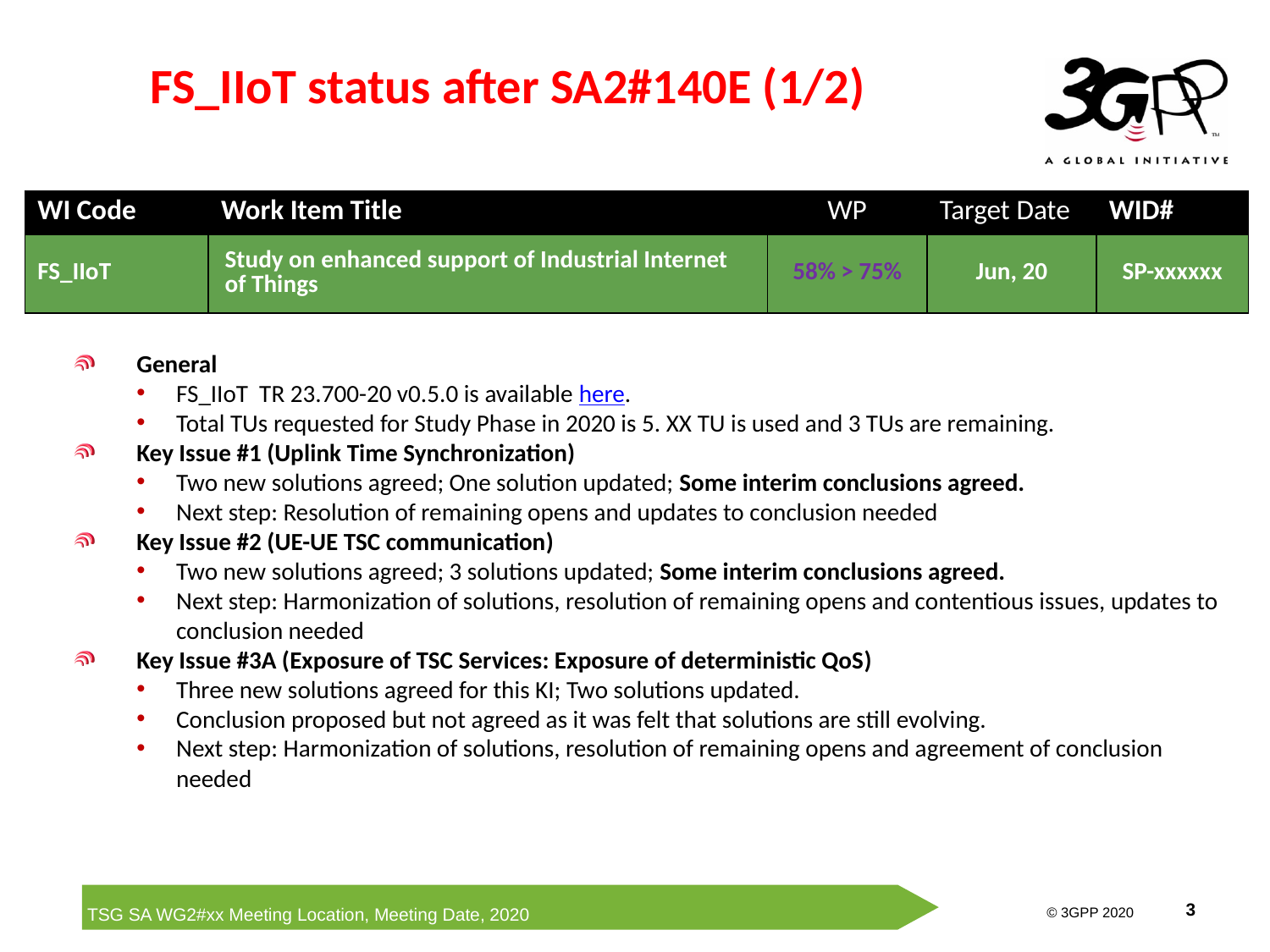

# FS_IIoT status after SA2#140E (1/2)
| WI Code | Work Item Title | WP | Target Date | WID# |
| --- | --- | --- | --- | --- |
| FS\_IIoT | Study on enhanced support of Industrial Internet of Things | 58% > 75% | Jun, 20 | SP-xxxxxx |
General
FS_IIoT  TR 23.700-20 v0.5.0 is available here.
Total TUs requested for Study Phase in 2020 is 5. XX TU is used and 3 TUs are remaining.
Key Issue #1 (Uplink Time Synchronization)
Two new solutions agreed; One solution updated; Some interim conclusions agreed.
Next step: Resolution of remaining opens and updates to conclusion needed
Key Issue #2 (UE-UE TSC communication)
Two new solutions agreed; 3 solutions updated; Some interim conclusions agreed.
Next step: Harmonization of solutions, resolution of remaining opens and contentious issues, updates to conclusion needed
Key Issue #3A (Exposure of TSC Services: Exposure of deterministic QoS)
Three new solutions agreed for this KI; Two solutions updated.
Conclusion proposed but not agreed as it was felt that solutions are still evolving.
Next step: Harmonization of solutions, resolution of remaining opens and agreement of conclusion needed